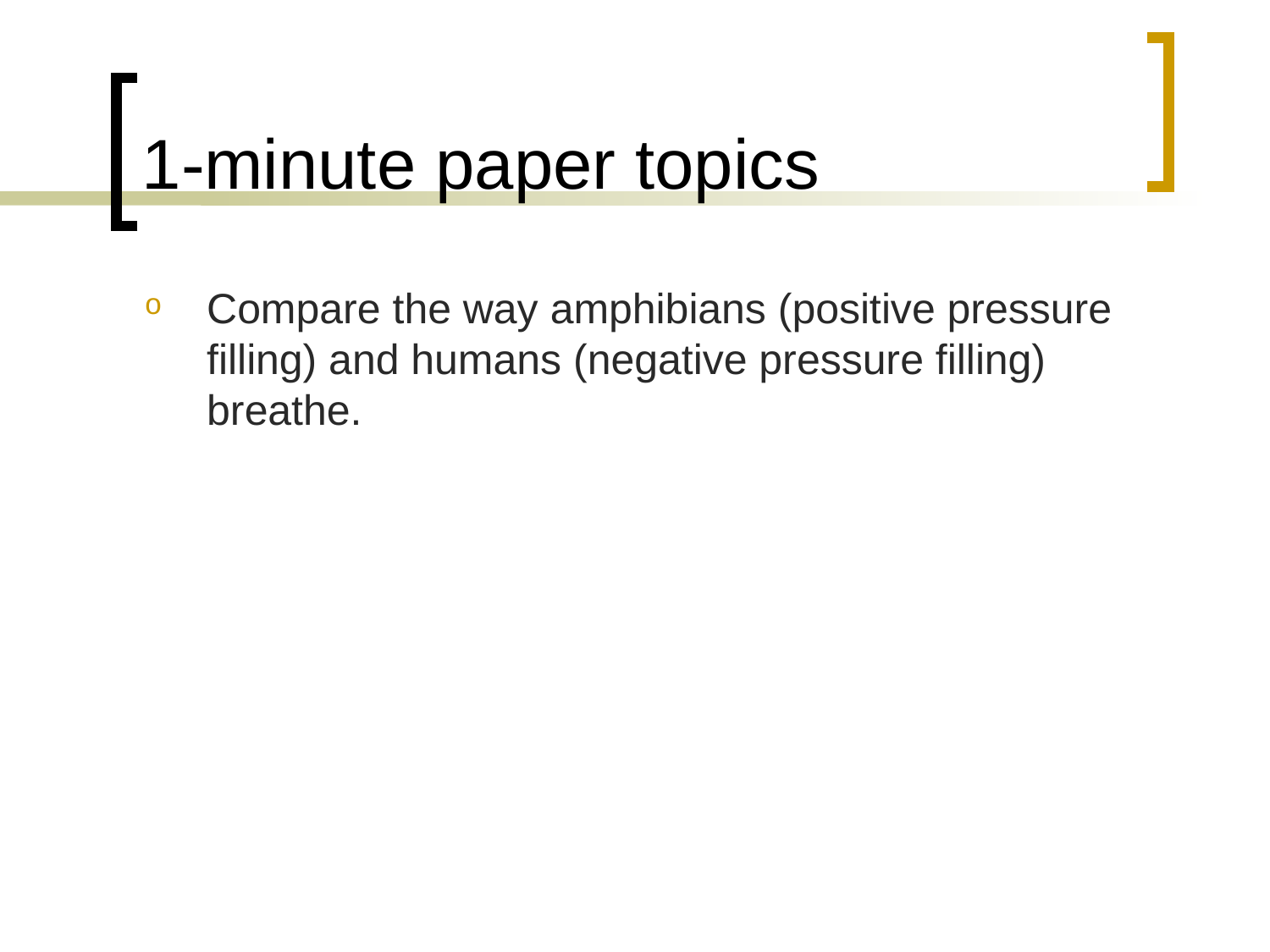

# 1-minute paper topics
Compare the way amphibians (positive pressure filling) and humans (negative pressure filling) breathe.